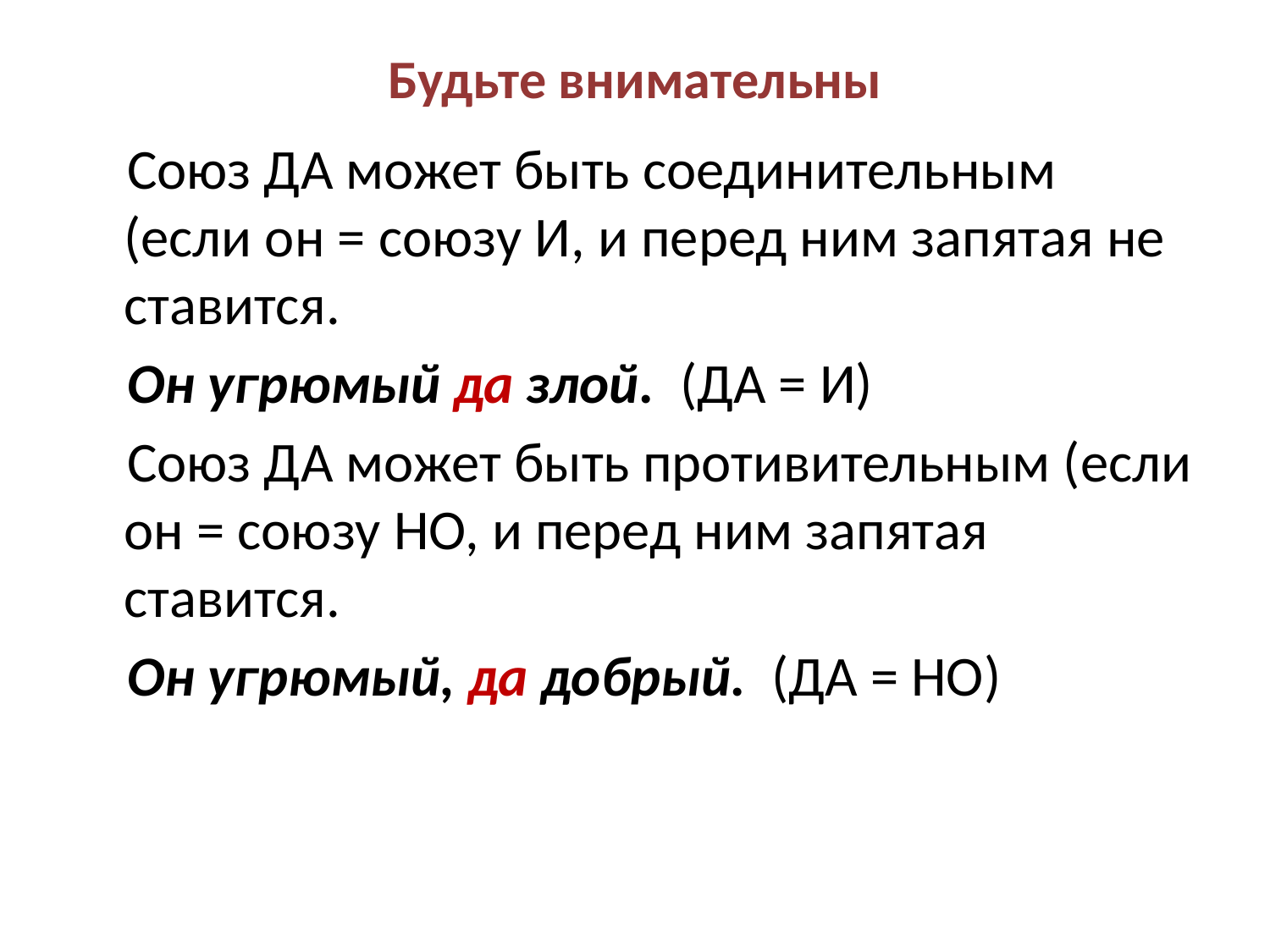

# Будьте внимательны
    Союз ДА может быть соединительным (если он = союзу И, и перед ним запятая не ставится.
    Он угрюмый да злой.  (ДА = И)
    Союз ДА может быть противительным (если он = союзу НО, и перед ним запятая  ставится.
    Он угрюмый, да добрый.  (ДА = НО)